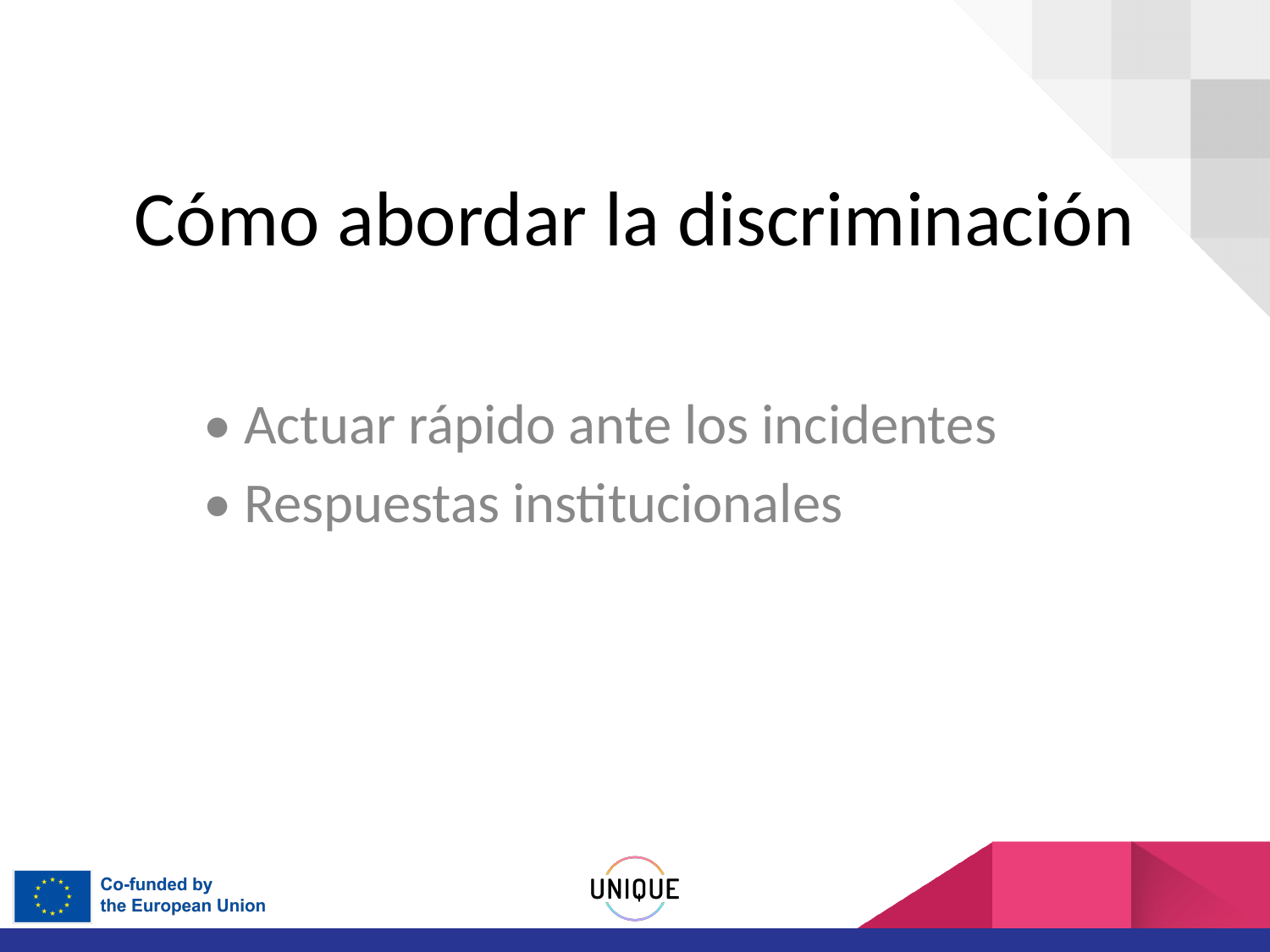

# Cómo abordar la discriminación
• Actuar rápido ante los incidentes
• Respuestas institucionales